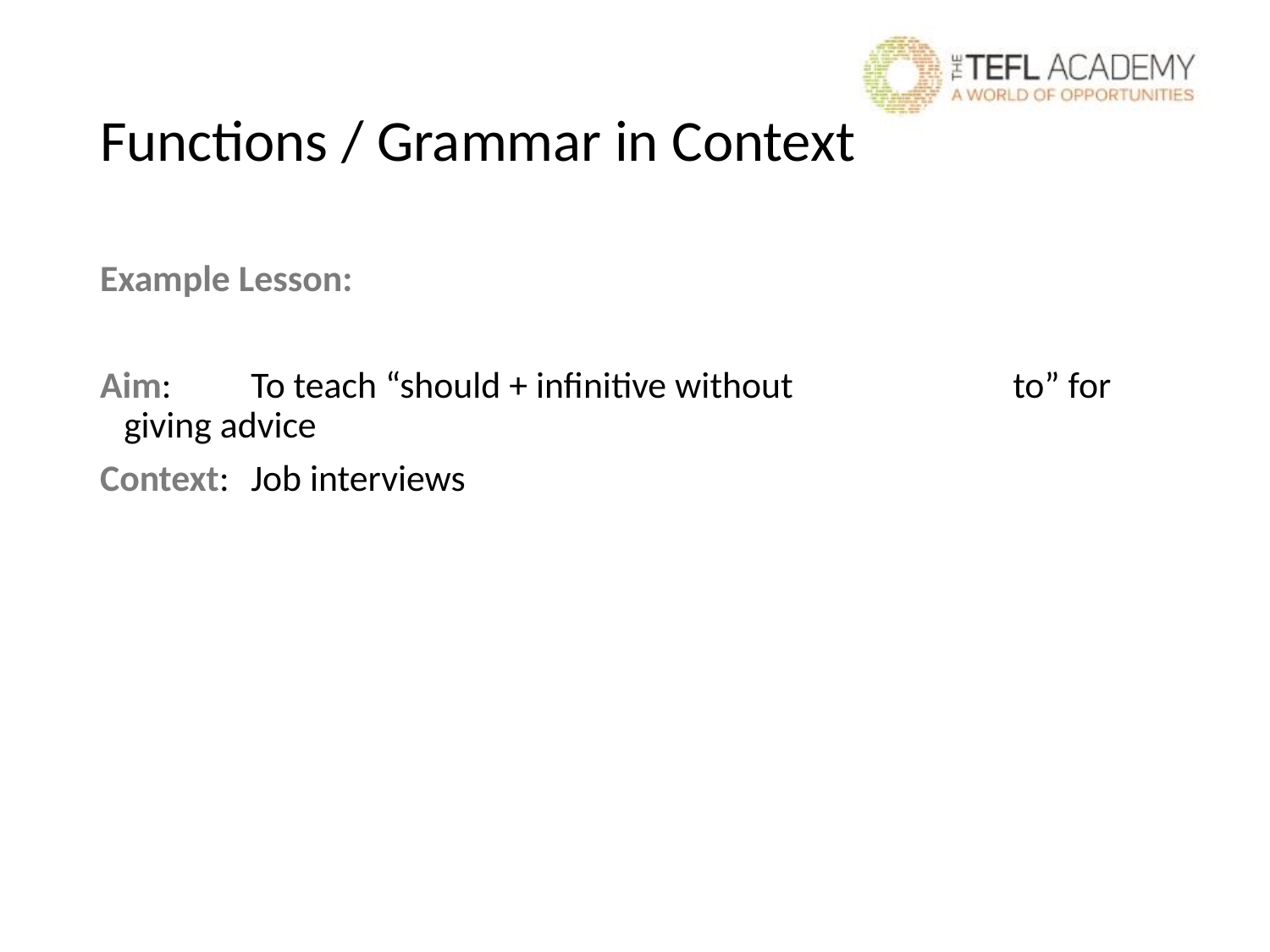

# Functions / Grammar in Context
Example Lesson:

Aim: 	To teach “should + infinitive without 		to” for giving advice
Context: 	Job interviews